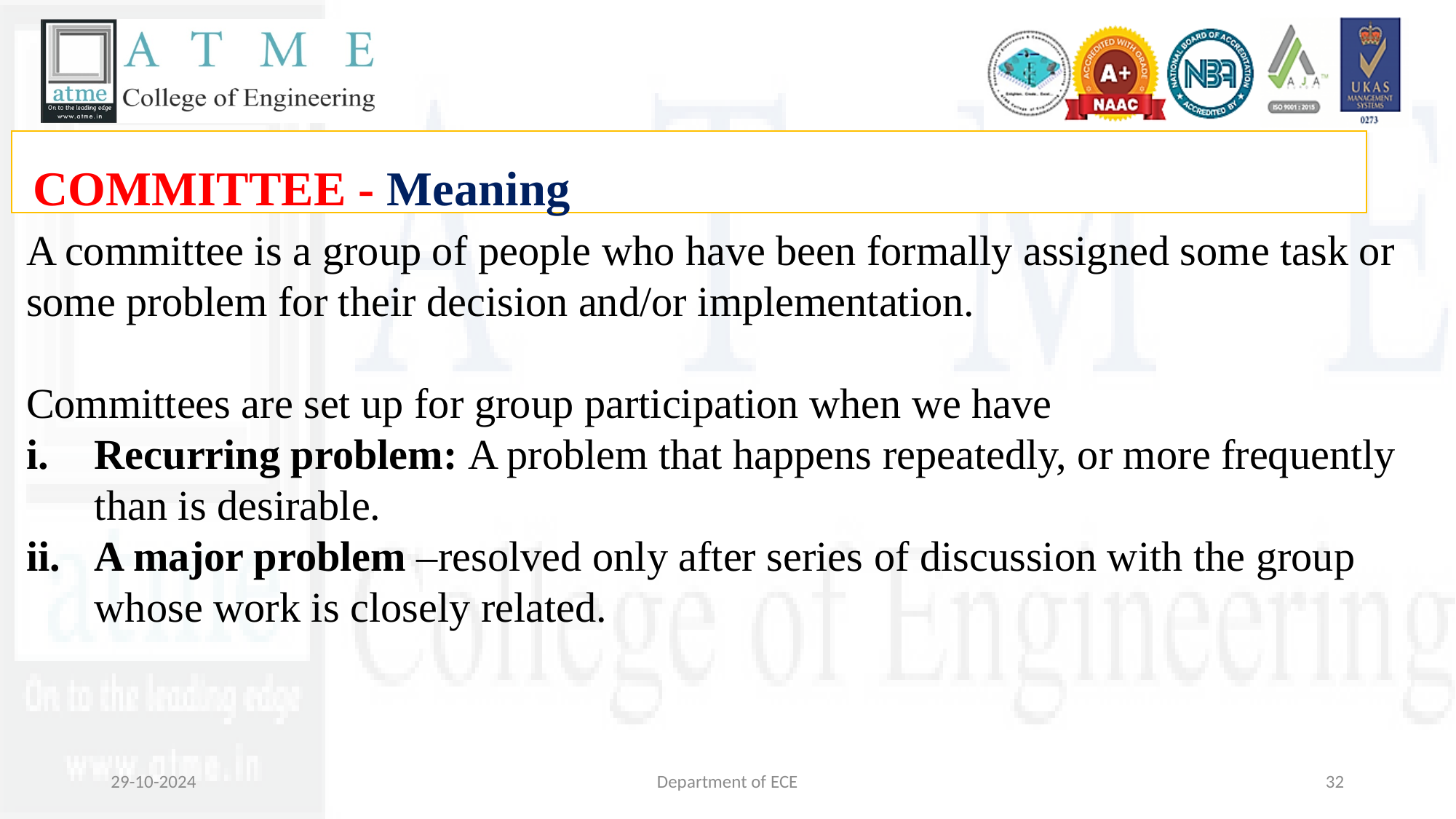

COMMITTEE - Meaning
A committee is a group of people who have been formally assigned some task or some problem for their decision and/or implementation.

Committees are set up for group participation when we have
Recurring problem: A problem that happens repeatedly, or more frequently than is desirable.
A major problem –resolved only after series of discussion with the group whose work is closely related.
29-10-2024
Department of ECE
32